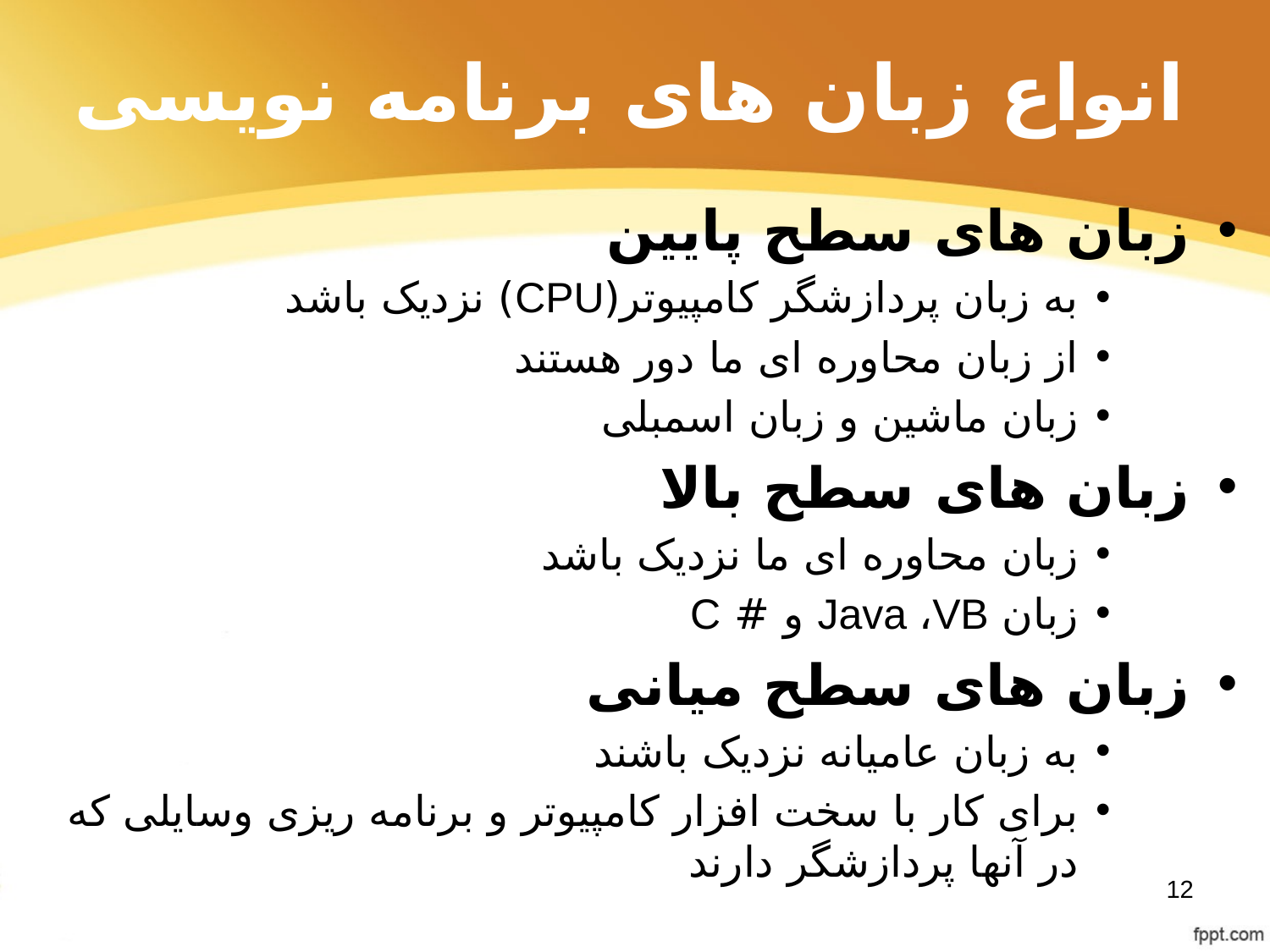

# انواع زبان های برنامه نویسی
زبان های سطح پایین
به زبان پردازشگر کامپیوتر(CPU) نزدیک باشد
از زبان محاوره ای ما دور هستند
زبان ماشین و زبان اسمبلی
زبان های سطح بالا
زبان محاوره ای ما نزدیک باشد
زبان Java ،VB و # C
زبان های سطح میانی
به زبان عامیانه نزدیک باشند
برای کار با سخت افزار کامپیوتر و برنامه ریزی وسایلی که در آنها پردازشگر دارند

12